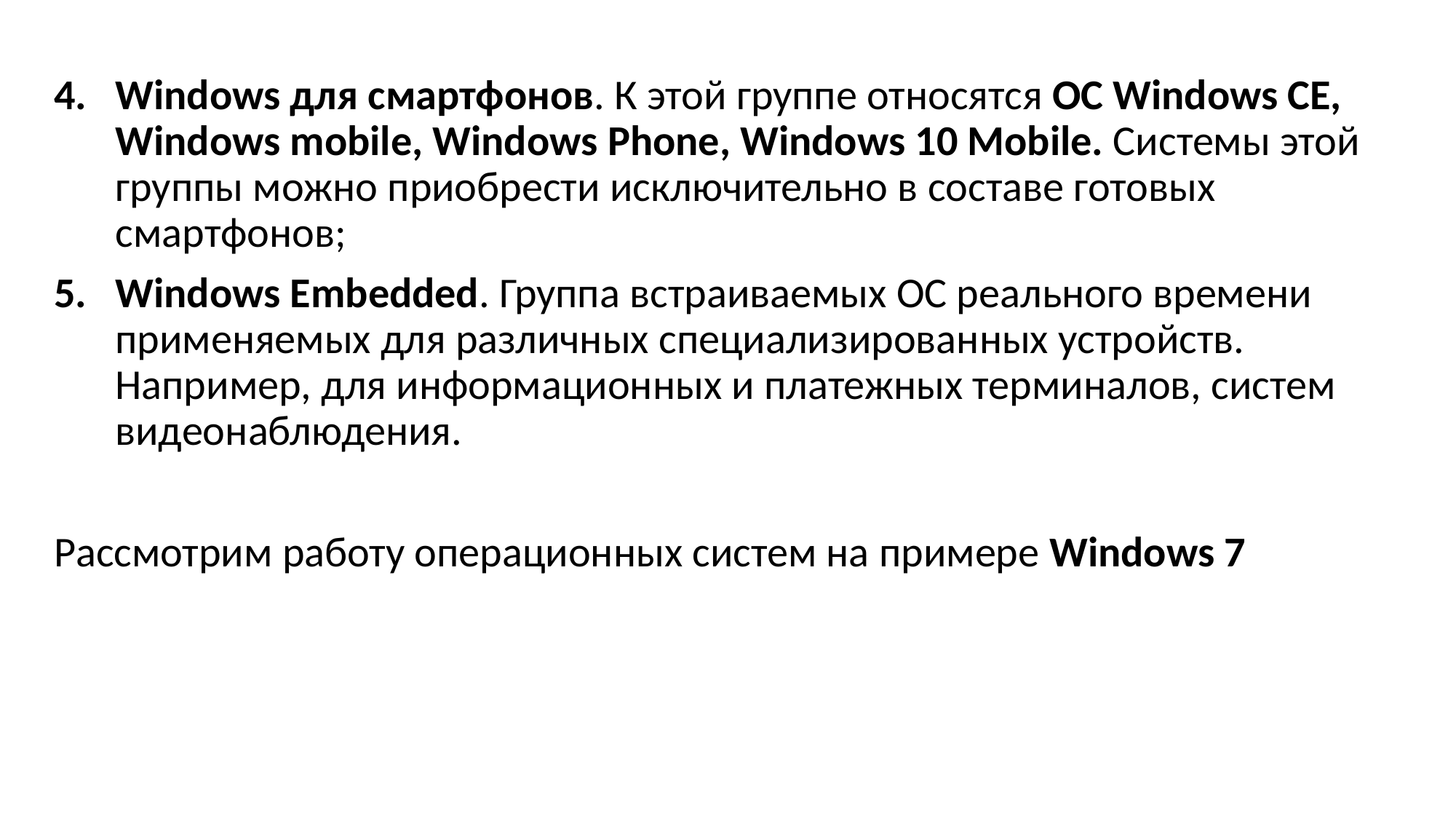

Windows для смартфонов. К этой группе относятся ОС Windows CE, Windows mobile, Windows Phone, Windows 10 Mobile. Системы этой группы можно приобрести исключительно в составе готовых смартфонов;
Windows Embedded. Группа встраиваемых ОС реального времени применяемых для различных специализированных устройств. Например, для информационных и платежных терминалов, систем видеонаблюдения.

Рассмотрим работу операционных систем на примере Windows 7